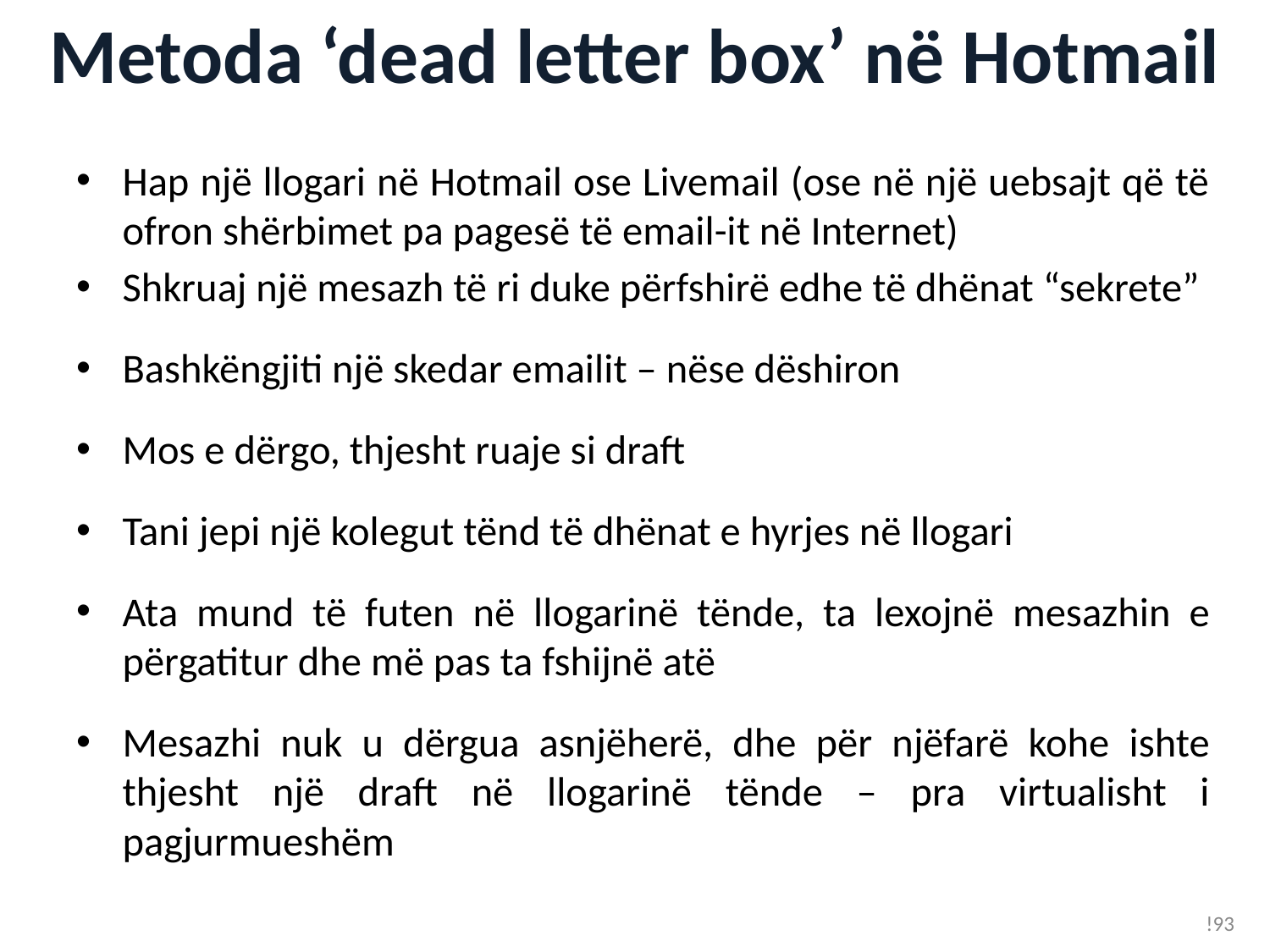

# Metoda ‘dead letter box’ në Hotmail
Hap një llogari në Hotmail ose Livemail (ose në një uebsajt që të ofron shërbimet pa pagesë të email-it në Internet)
Shkruaj një mesazh të ri duke përfshirë edhe të dhënat “sekrete”

Bashkëngjiti një skedar emailit – nëse dëshiron

Mos e dërgo, thjesht ruaje si draft

Tani jepi një kolegut tënd të dhënat e hyrjes në llogari

Ata mund të futen në llogarinë tënde, ta lexojnë mesazhin e përgatitur dhe më pas ta fshijnë atë

Mesazhi nuk u dërgua asnjëherë, dhe për njëfarë kohe ishte thjesht një draft në llogarinë tënde – pra virtualisht i pagjurmueshëm
!93